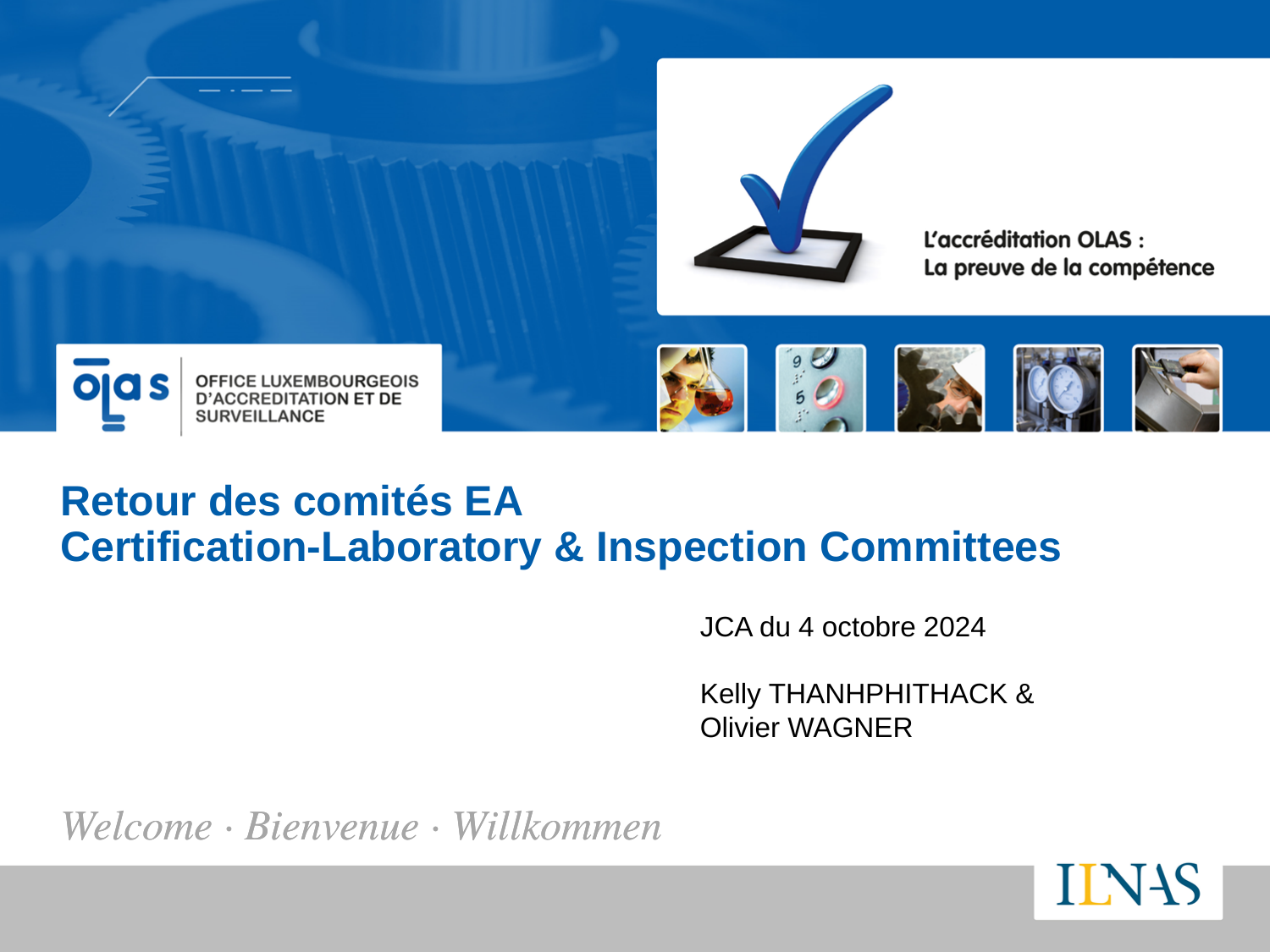

# Retour des comités EA Certification-Laboratory & Inspection Committees
JCA du 4 octobre 2024

Kelly THANHPHITHACK &
Olivier WAGNER
Welcome · Bienvenue · Willkommen